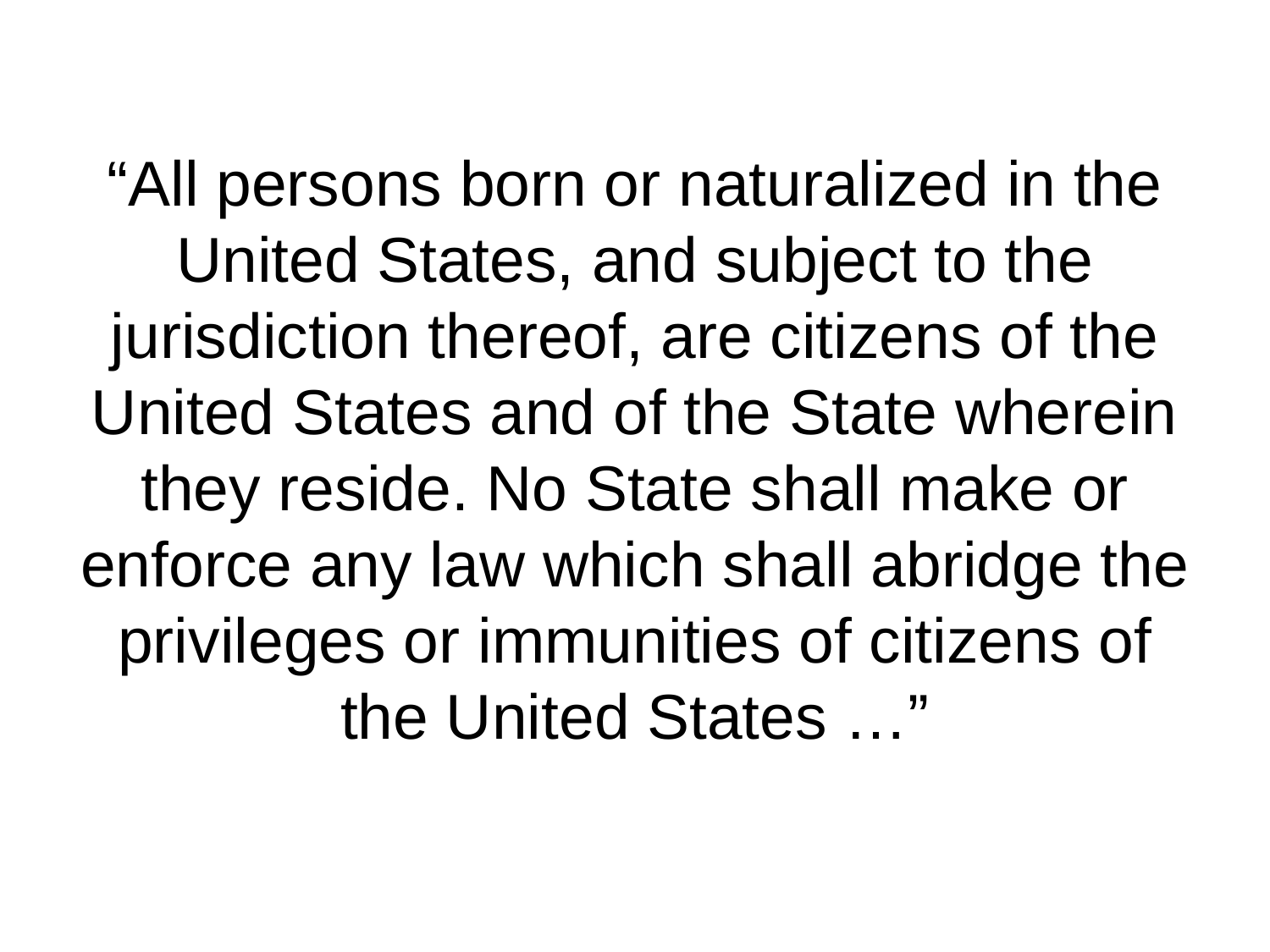

# “All persons born or naturalized in the United States, and subject to the jurisdiction thereof, are citizens of the United States and of the State wherein they reside. No State shall make or enforce any law which shall abridge the privileges or immunities of citizens of the United States …”